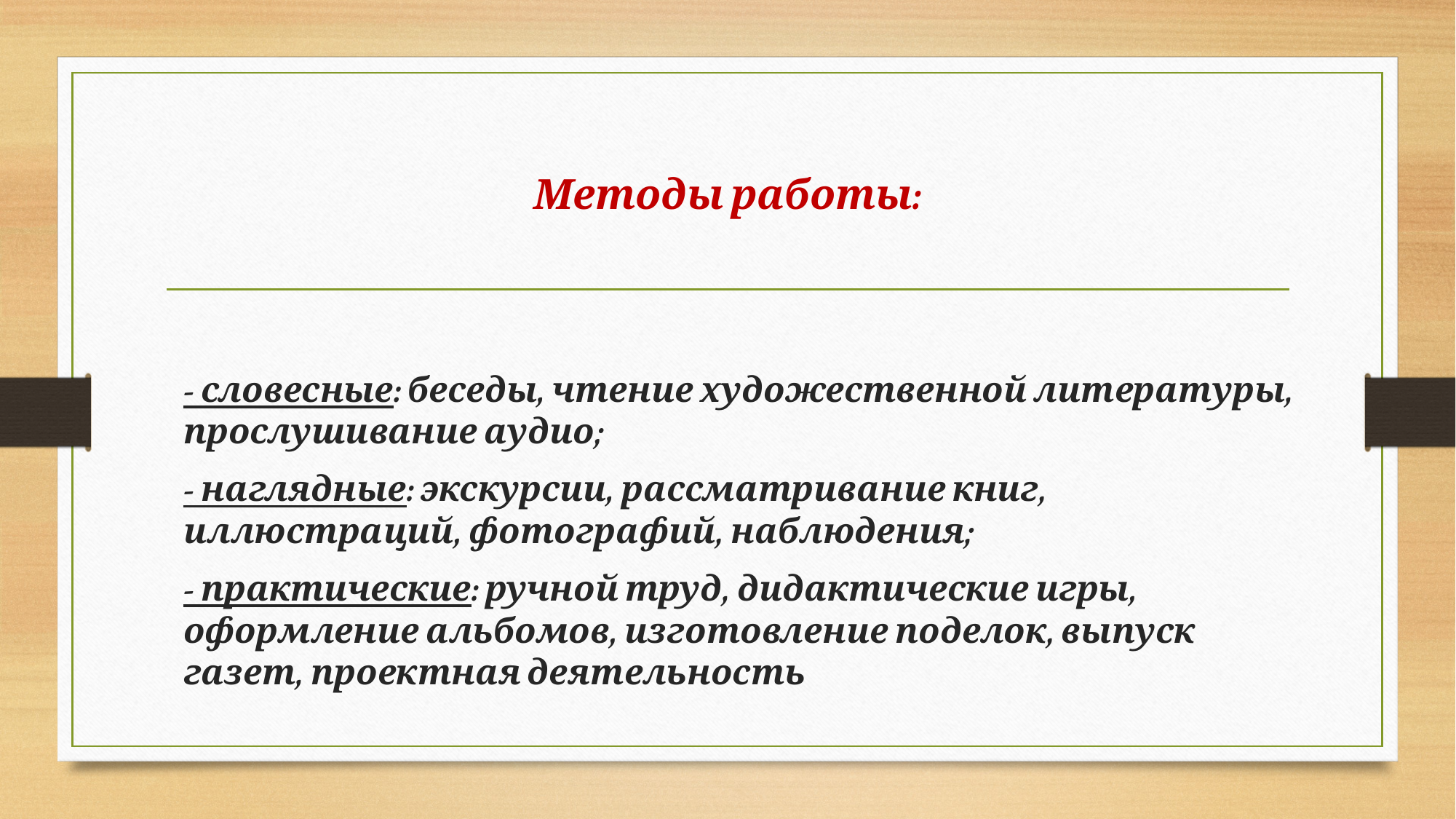

# Методы работы:

- словесные: беседы, чтение художественной литературы, прослушивание аудио;
- наглядные: экскурсии, рассматривание книг, иллюстраций, фотографий, наблюдения;
- практические: ручной труд, дидактические игры, оформление альбомов, изготовление поделок, выпуск газет, проектная деятельность